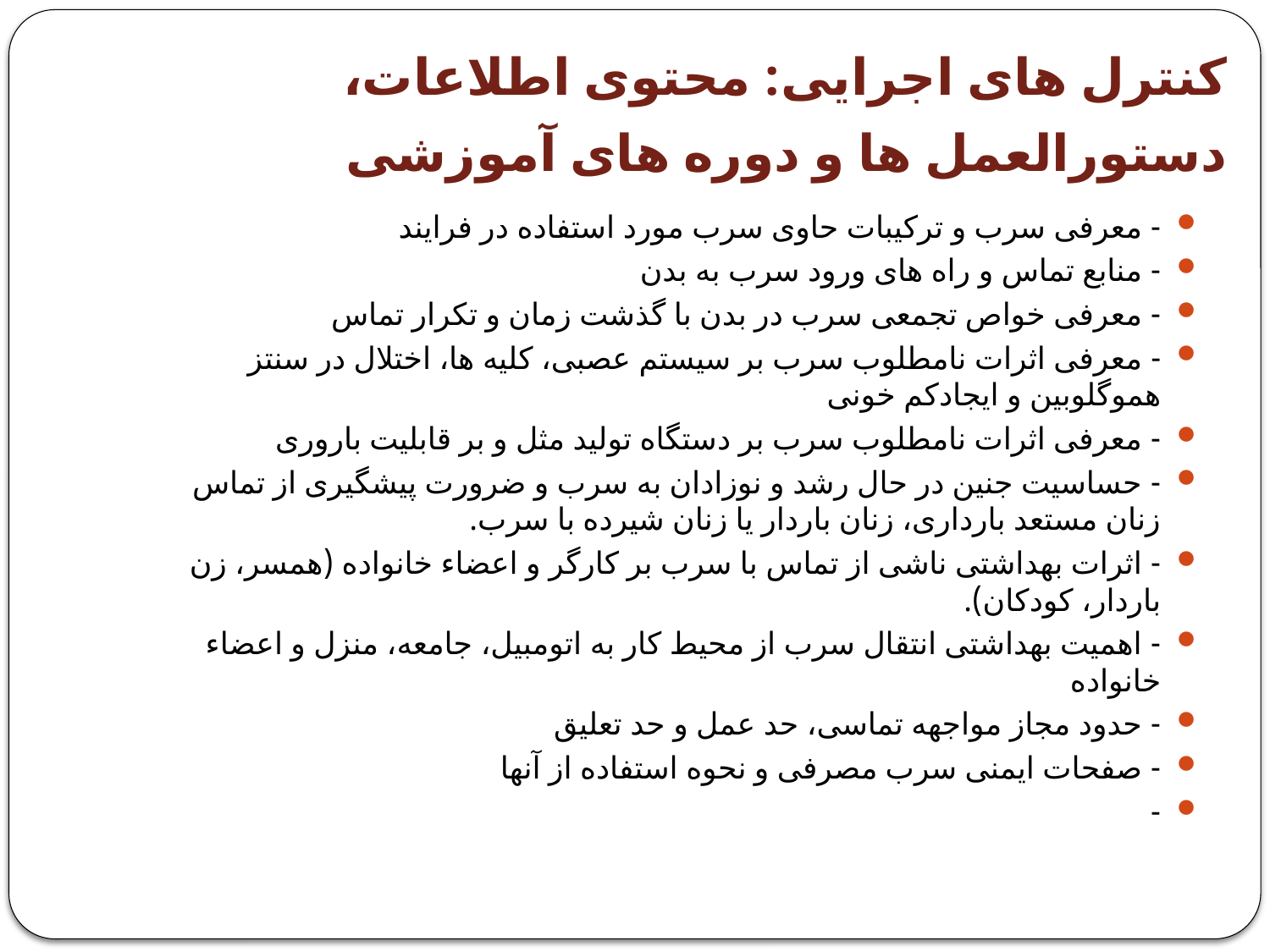

# کنترل های اجرایی: محتوی اطلاعات، دستورالعمل ها و دوره های آموزشی
- معرفی سرب و ترکیبات حاوی سرب مورد استفاده در فرایند
- منابع تماس و راه های ورود سرب به بدن
- معرفی خواص تجمعی سرب در بدن با گذشت زمان و تکرار تماس
- معرفی اثرات نامطلوب سرب بر سیستم عصبی، کلیه ها، اختلال در سنتز هموگلوبین و ایجادکم خونی
- معرفی اثرات نامطلوب سرب بر دستگاه تولید مثل و بر قابلیت باروری
- حساسیت جنین در حال رشد و نوزادان به سرب و ضرورت پیشگیری از تماس زنان مستعد بارداری، زنان باردار یا زنان شیرده با سرب.
- اثرات بهداشتی ناشی از تماس با سرب بر کارگر و اعضاء خانواده (همسر، زن باردار، کودکان).
- اهمیت بهداشتی انتقال سرب از محیط کار به اتومبیل، جامعه، منزل و اعضاء خانواده
- حدود مجاز مواجهه تماسی، حد عمل و حد تعلیق
- صفحات ایمنی سرب مصرفی و نحوه استفاده از آنها
-